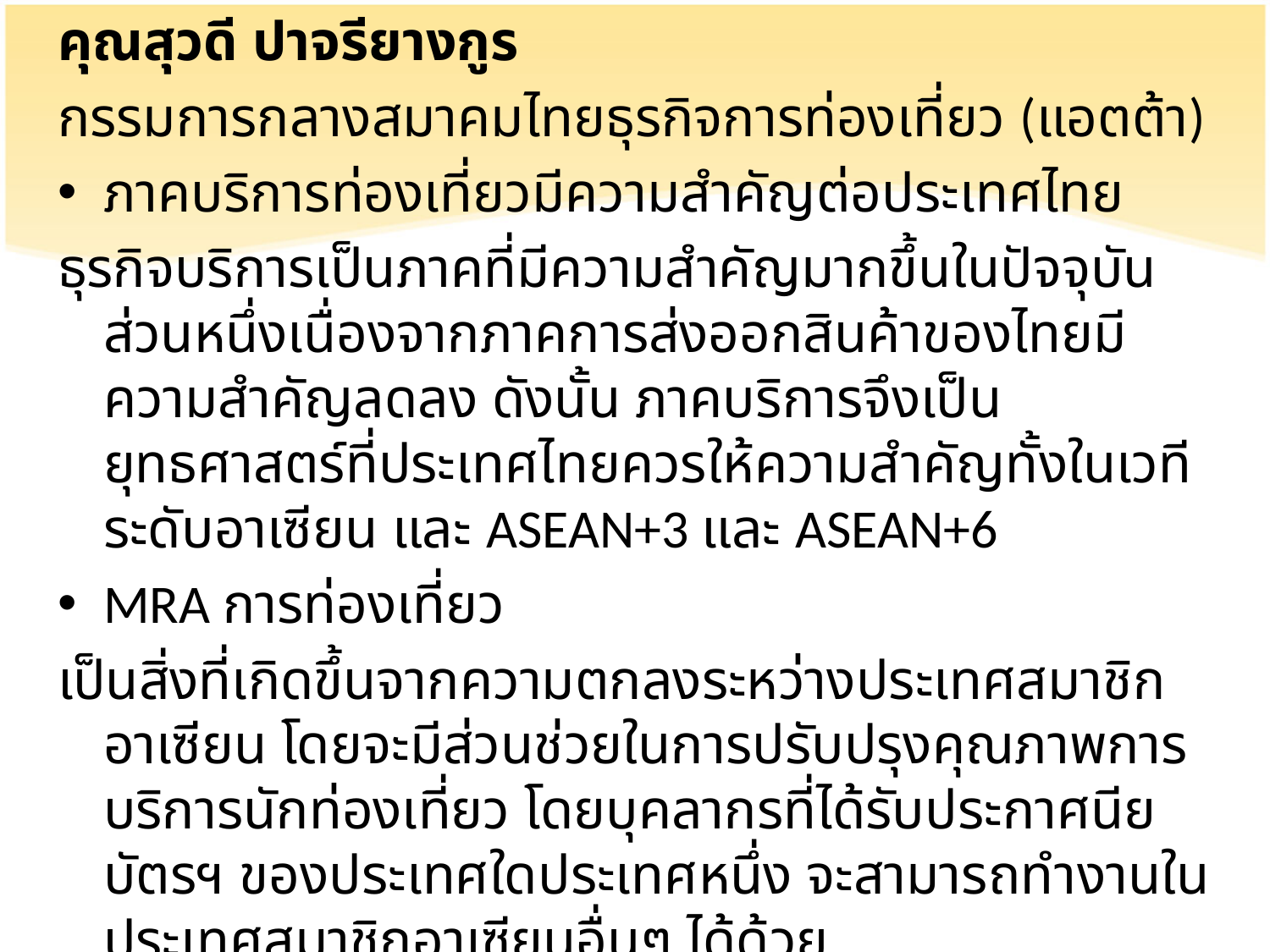

คุณสุวดี ปาจรียางกูร
กรรมการกลางสมาคมไทยธุรกิจการท่องเที่ยว (แอตต้า)
ภาคบริการท่องเที่ยวมีความสำคัญต่อประเทศไทย
ธุรกิจบริการเป็นภาคที่มีความสำคัญมากขึ้นในปัจจุบัน ส่วนหนึ่งเนื่องจากภาคการส่งออกสินค้าของไทยมีความสำคัญลดลง ดังนั้น ภาคบริการจึงเป็นยุทธศาสตร์ที่ประเทศไทยควรให้ความสำคัญทั้งในเวทีระดับอาเซียน และ ASEAN+3 และ ASEAN+6
MRA การท่องเที่ยว
เป็นสิ่งที่เกิดขึ้นจากความตกลงระหว่างประเทศสมาชิกอาเซียน โดยจะมีส่วนช่วยในการปรับปรุงคุณภาพการบริการนักท่องเที่ยว โดยบุคลากรที่ได้รับประกาศนียบัตรฯ ของประเทศใดประเทศหนึ่ง จะสามารถทำงานในประเทศสมาชิกอาเซียนอื่นๆ ได้ด้วย